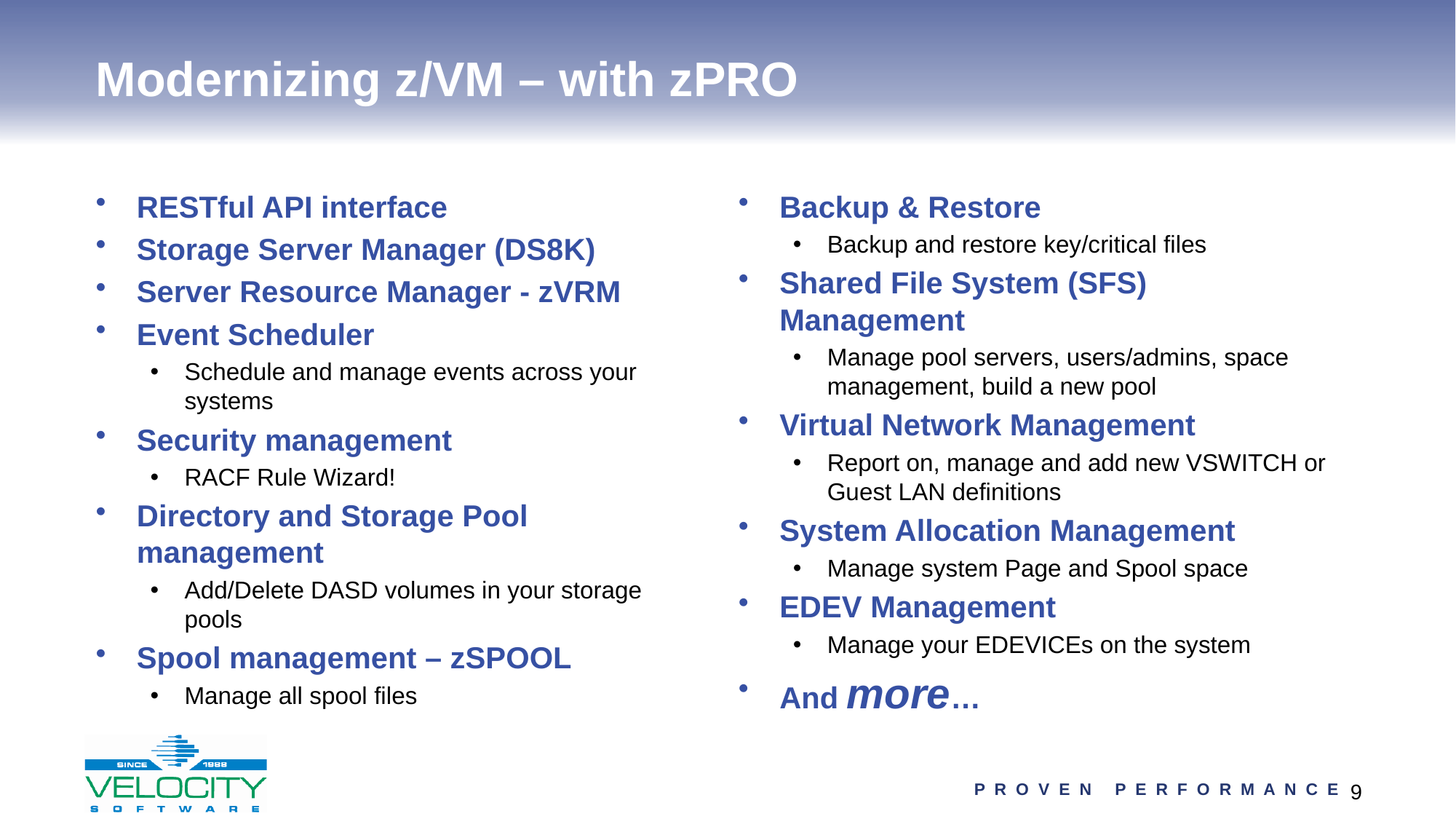

# Modernizing z/VM – with zPRO
RESTful API interface
Storage Server Manager (DS8K)
Server Resource Manager - zVRM
Event Scheduler
Schedule and manage events across your systems
Security management
RACF Rule Wizard!
Directory and Storage Pool management
Add/Delete DASD volumes in your storage pools
Spool management – zSPOOL
Manage all spool files

Backup & Restore
Backup and restore key/critical files
Shared File System (SFS) Management
Manage pool servers, users/admins, space management, build a new pool
Virtual Network Management
Report on, manage and add new VSWITCH or Guest LAN definitions
System Allocation Management
Manage system Page and Spool space
EDEV Management
Manage your EDEVICEs on the system
And more…